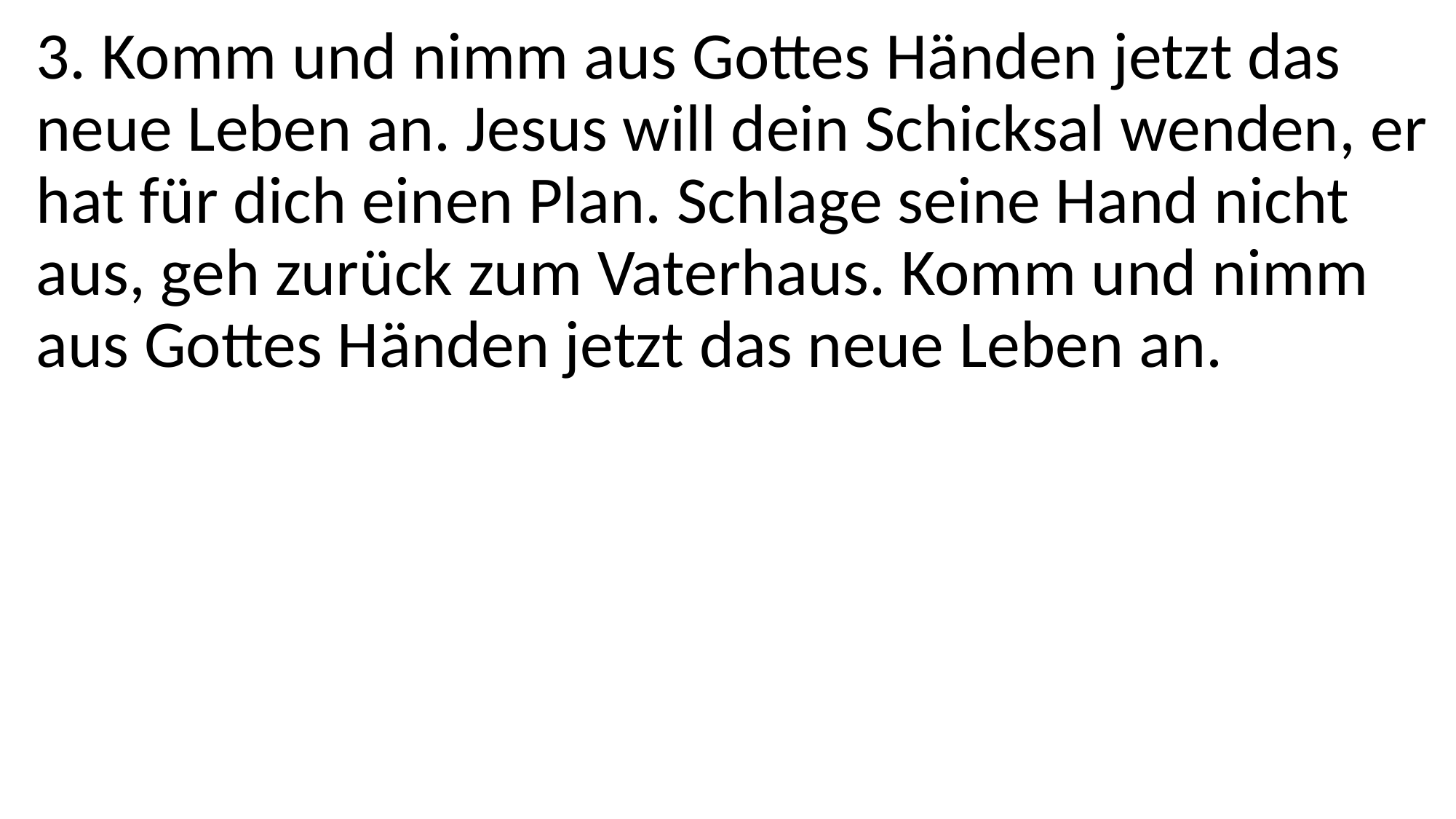

3. Komm und nimm aus Gottes Händen jetzt das neue Leben an. Jesus will dein Schicksal wenden, er hat für dich einen Plan. Schlage seine Hand nicht aus, geh zurück zum Vaterhaus. Komm und nimm aus Gottes Händen jetzt das neue Leben an.